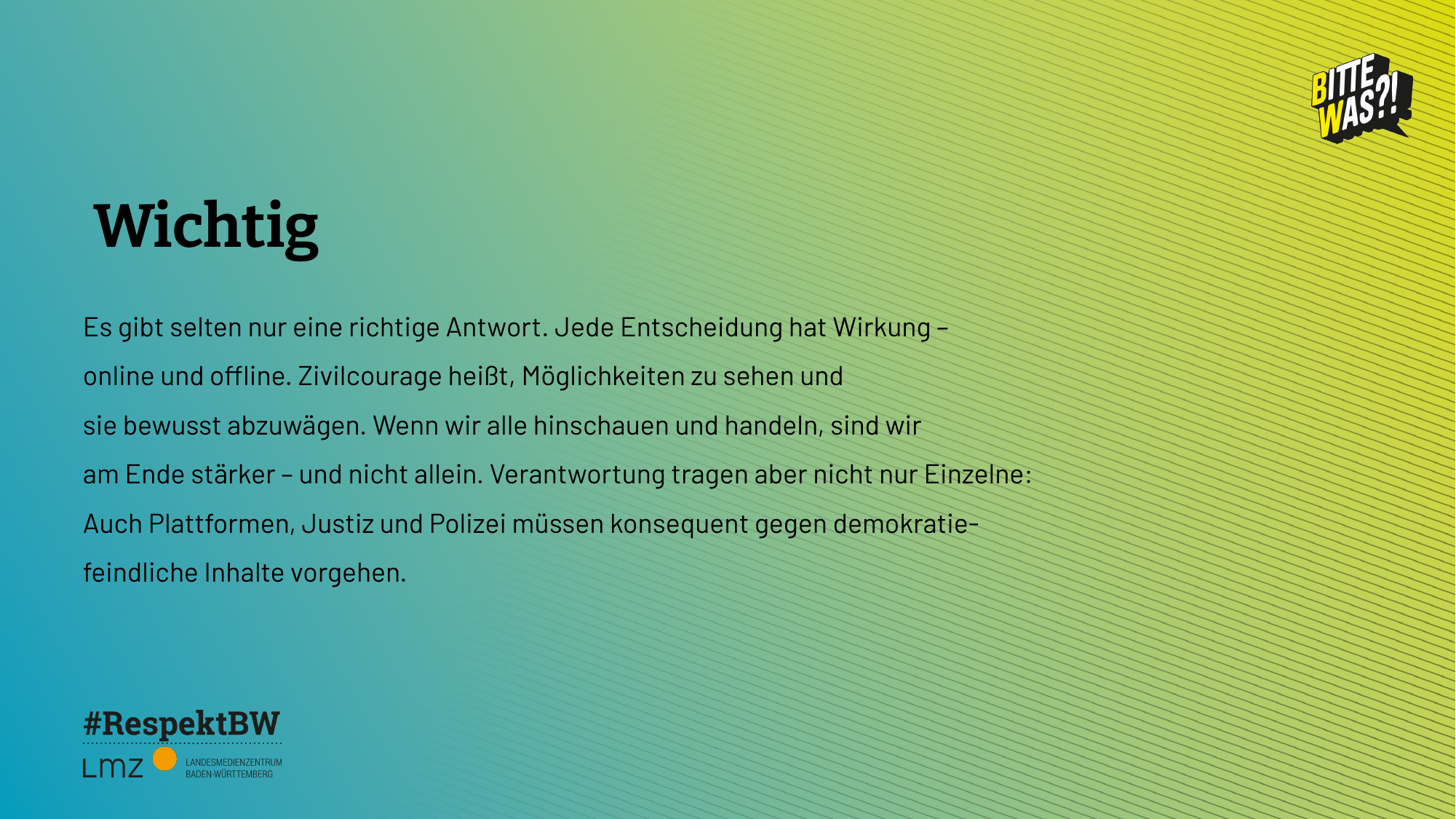

Wichtig
Es gibt selten nur eine richtige Antwort. Jede Entscheidung hat Wirkung –
online und offline. Zivilcourage heißt, Möglichkeiten zu sehen und
sie bewusst abzuwägen. Wenn wir alle hinschauen und handeln, sind wir
am Ende stärker – und nicht allein. Verantwortung tragen aber nicht nur Einzelne:
Auch Plattformen, Justiz und Polizei müssen konsequent gegen demokratie-
feindliche Inhalte vorgehen.